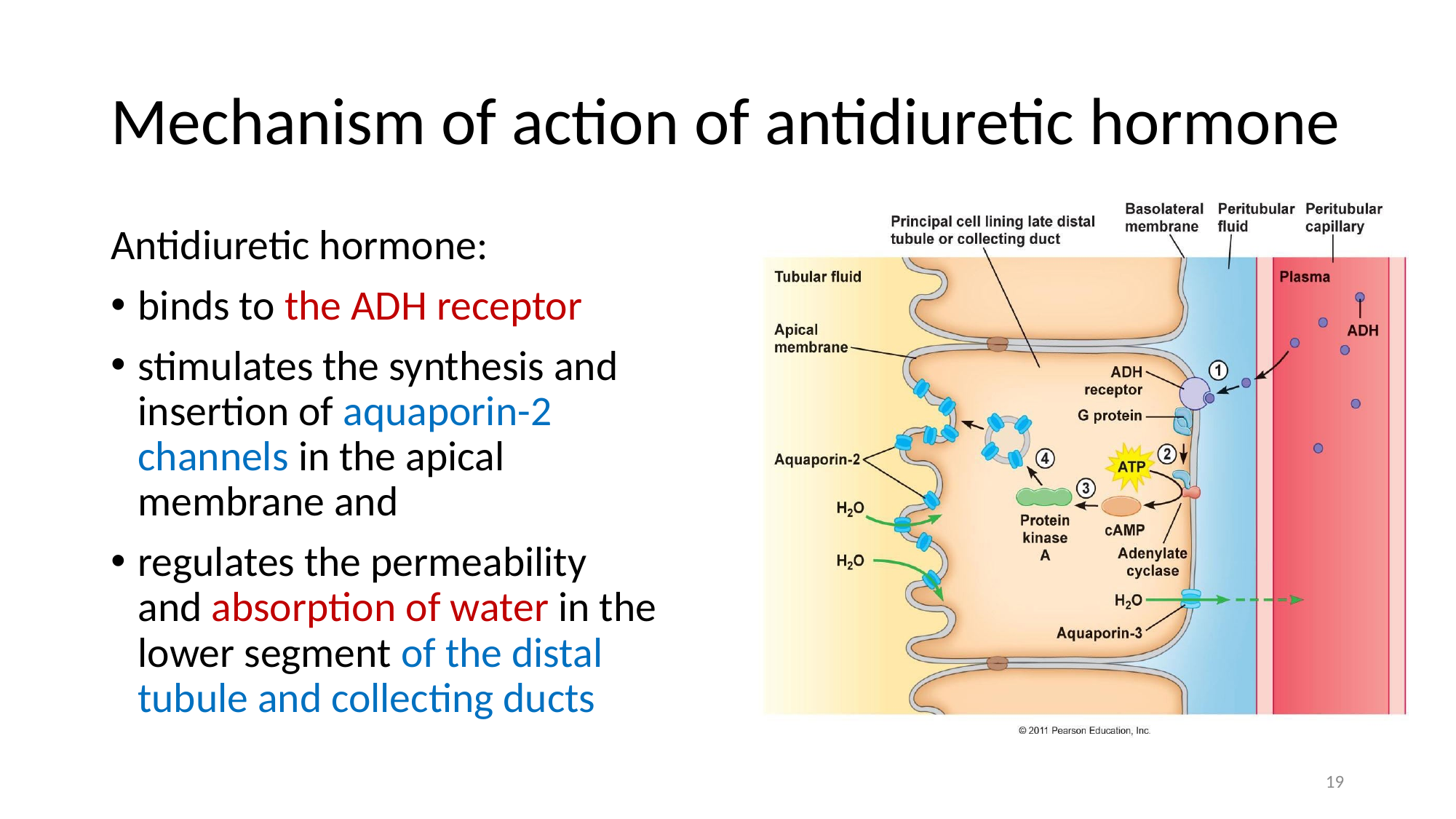

# Mechanism of action of antidiuretic hormone

Antidiuretic hormone:
binds to the ADH receptor
stimulates the synthesis and insertion of aquaporin-2 channels in the apical membrane and
regulates the permeability and absorption of water in the lower segment of the distal tubule and collecting ducts

19